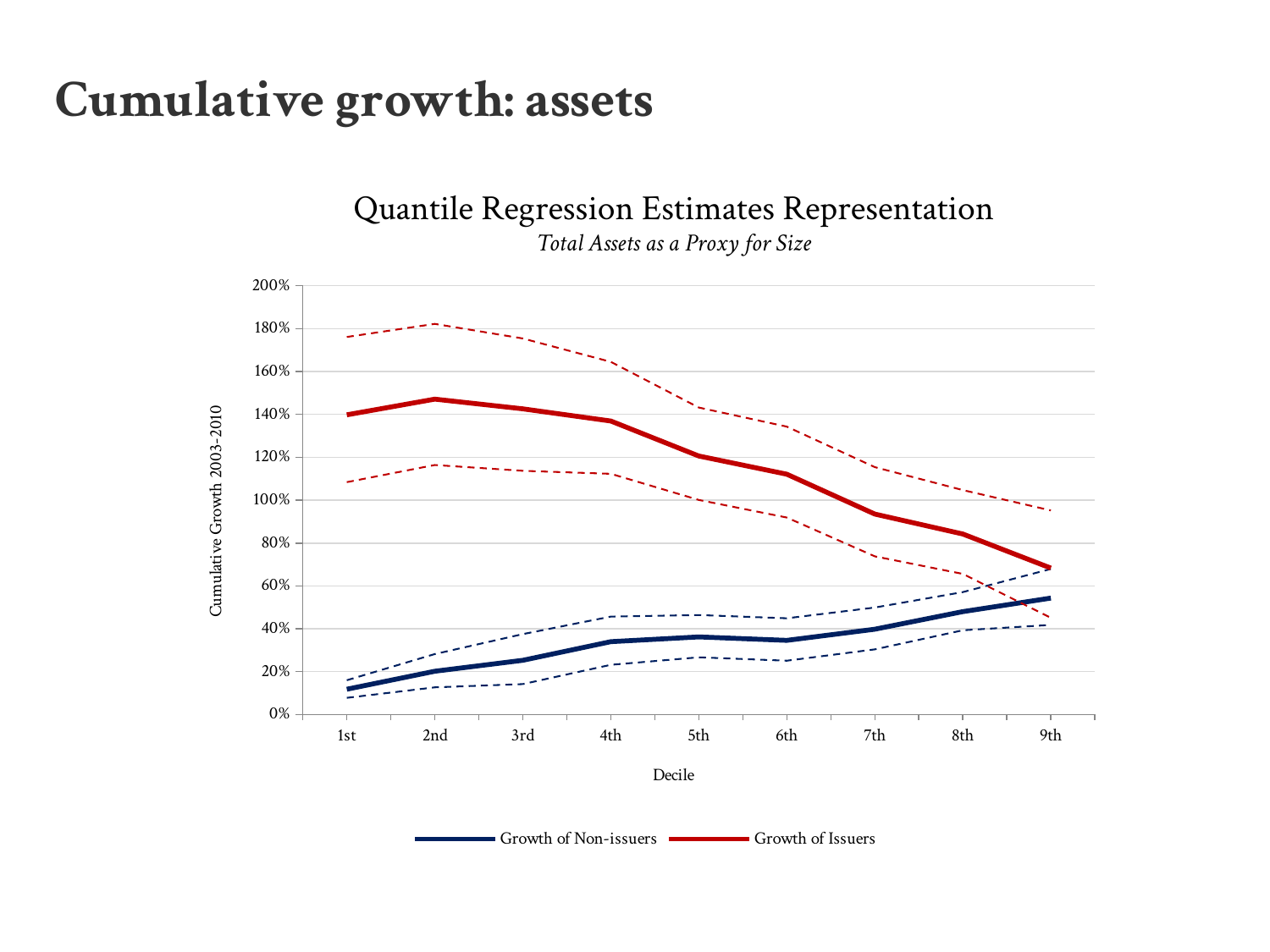

Cumulative growth: assets
Quantile Regression Estimates Representation
Total Assets as a Proxy for Size

### Chart

| Category |  | Growth of Issuers |  | 95% Confidence Interval: Non-issuers | Growth of Non-issuers |  |
|---|---|---|---|---|---|---|
| 1st | 1.7610000000000001 | 1.3980000000000001 | 1.084 | 0.15999999999999992 | 0.1180000000000001 | 0.07800000000000007 |
| 2nd | 1.822 | 1.471 | 1.1640000000000001 | 0.28200000000000003 | 0.20199999999999996 | 0.127 |
| 3rd | 1.754 | 1.4260000000000002 | 1.137 | 0.375 | 0.2529999999999999 | 0.1419999999999999 |
| 4th | 1.645 | 1.3690000000000002 | 1.1230000000000002 | 0.4570000000000001 | 0.3400000000000001 | 0.23199999999999998 |
| 5th | 1.432 | 1.206 | 1.001 | 0.46399999999999997 | 0.3620000000000001 | 0.2669999999999999 |
| 6th | 1.343 | 1.121 | 0.919 | 0.44900000000000007 | 0.3460000000000001 | 0.2509999999999999 |
| 7th | 1.154 | 0.935 | 0.738 | 0.4990000000000001 | 0.3979999999999999 | 0.30400000000000005 |
| 8th | 1.0470000000000002 | 0.8420000000000001 | 0.6559999999999999 | 0.571 | 0.48 | 0.393 |
| 9th | 0.952 | 0.683 | 0.45100000000000007 | 0.679 | 0.5429999999999999 | 0.4179999999999999 |